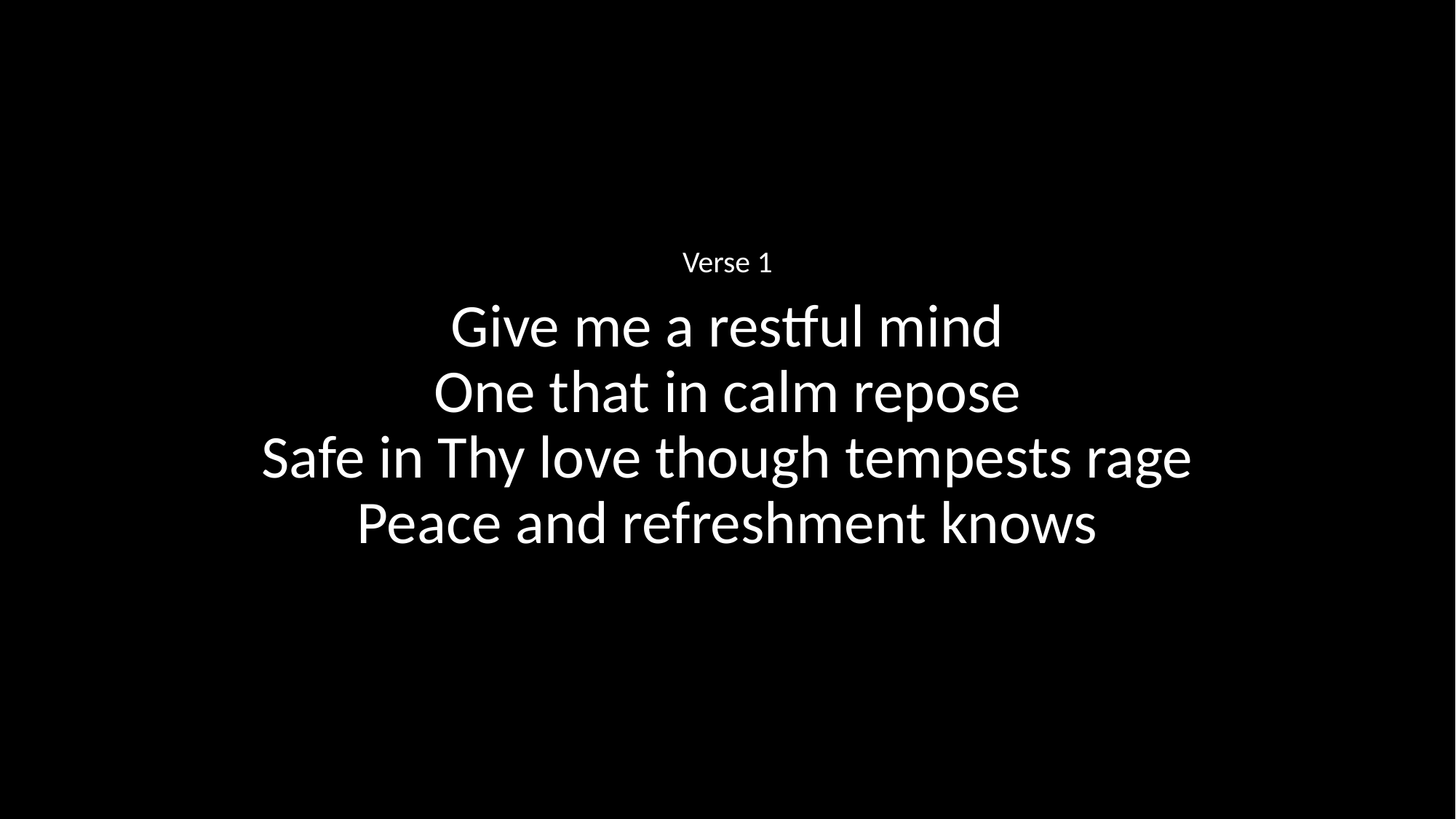

Verse 1
Give me a restful mind
One that in calm repose
Safe in Thy love though tempests rage
Peace and refreshment knows